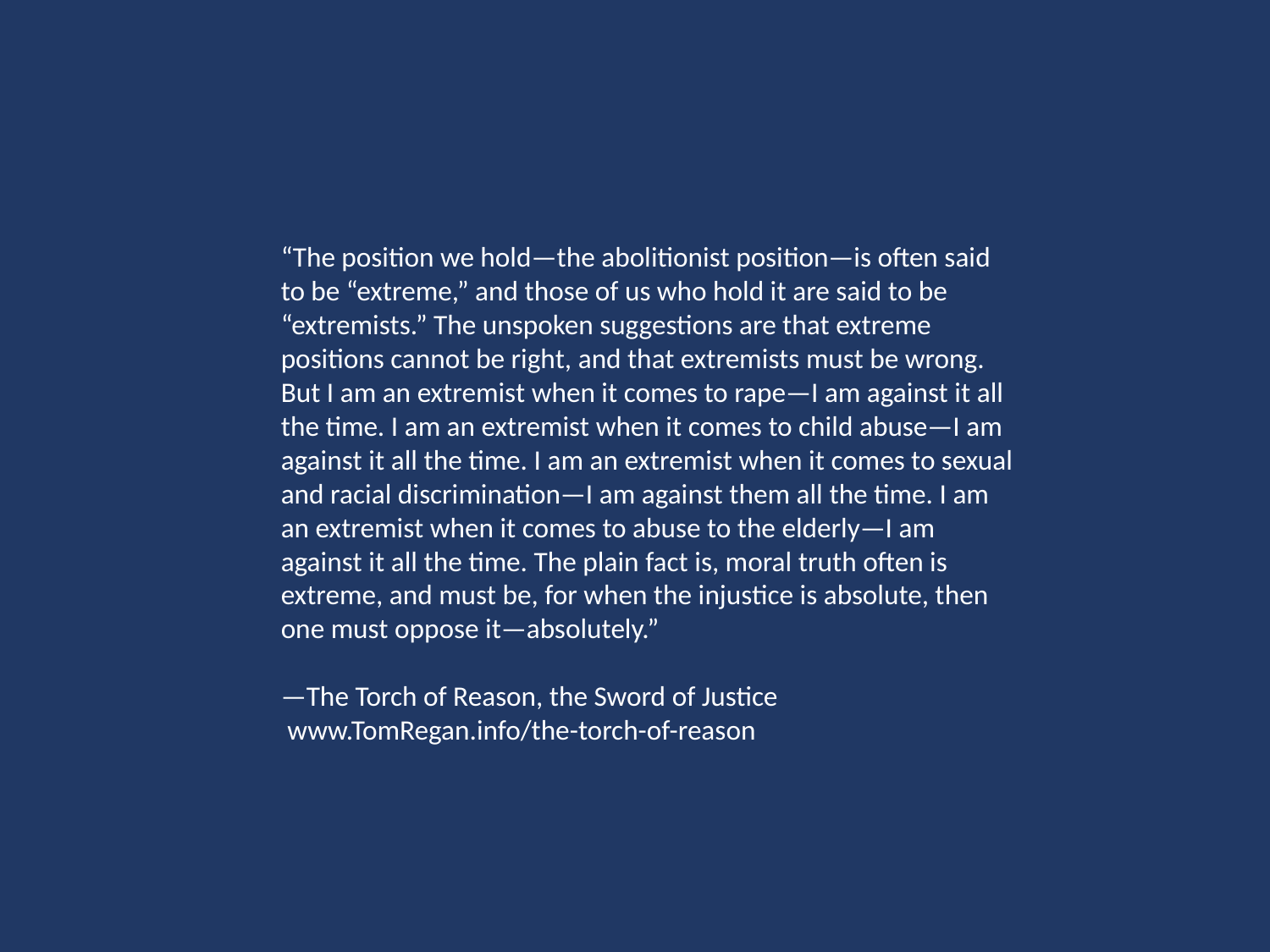

“The position we hold—the abolitionist position—is often said to be “extreme,” and those of us who hold it are said to be “extremists.” The unspoken suggestions are that extreme positions cannot be right, and that extremists must be wrong. But I am an extremist when it comes to rape—I am against it all the time. I am an extremist when it comes to child abuse—I am against it all the time. I am an extremist when it comes to sexual and racial discrimination—I am against them all the time. I am an extremist when it comes to abuse to the elderly—I am against it all the time. The plain fact is, moral truth often is extreme, and must be, for when the injustice is absolute, then one must oppose it—absolutely.”

—The Torch of Reason, the Sword of Justice
 www.TomRegan.info/the-torch-of-reason